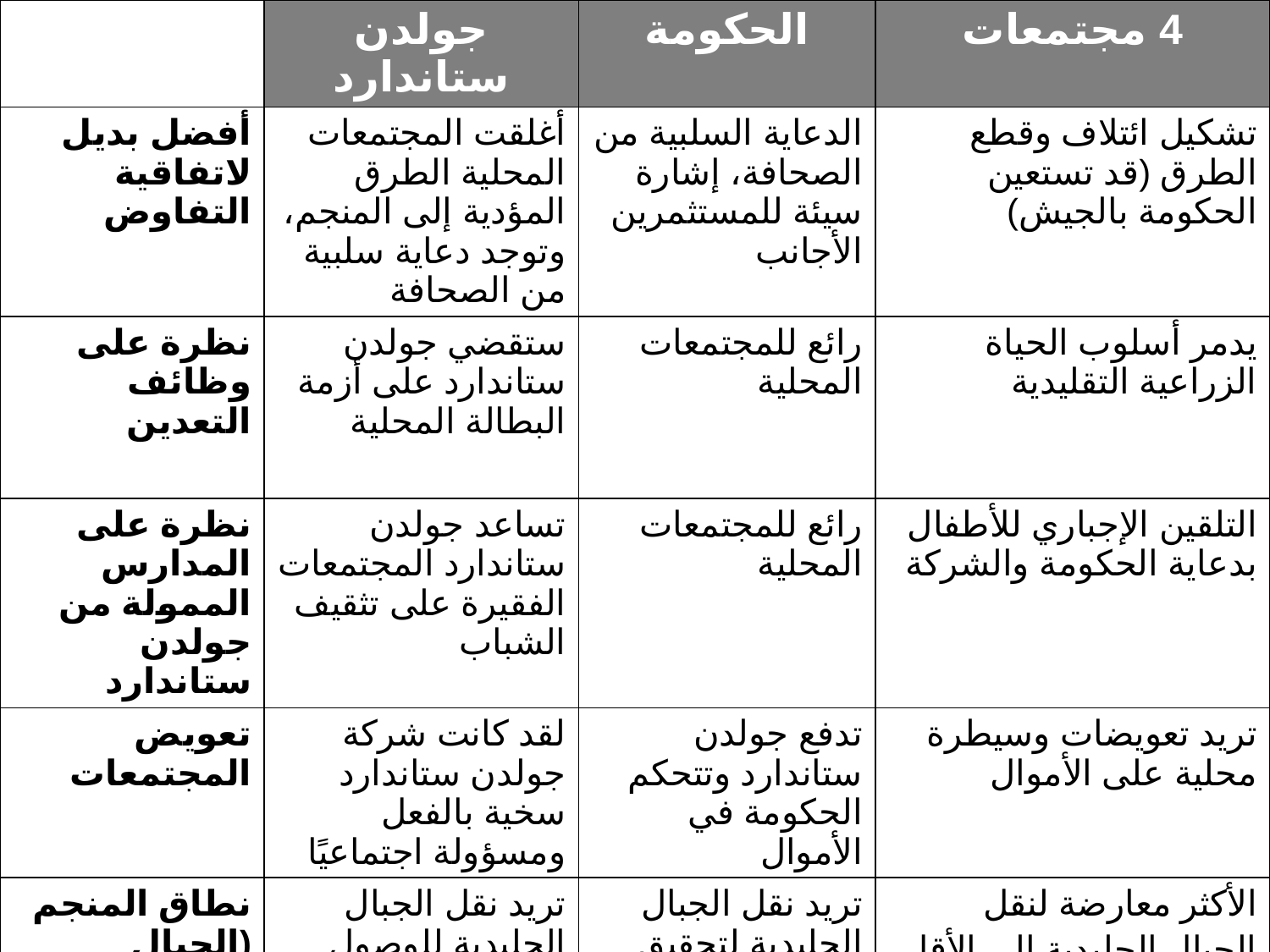

|  | جولدن ستاندارد | الحكومة | 4 مجتمعات |
| --- | --- | --- | --- |
| أفضل بديل لاتفاقية التفاوض | أغلقت المجتمعات المحلية الطرق المؤدية إلى المنجم، وتوجد دعاية سلبية من الصحافة | الدعاية السلبية من الصحافة، إشارة سيئة للمستثمرين الأجانب | تشكيل ائتلاف وقطع الطرق (قد تستعين الحكومة بالجيش) |
| نظرة على وظائف التعدين | ستقضي جولدن ستاندارد على أزمة البطالة المحلية | رائع للمجتمعات المحلية | يدمر أسلوب الحياة الزراعية التقليدية |
| نظرة على المدارس الممولة من جولدن ستاندارد | تساعد جولدن ستاندارد المجتمعات الفقيرة على تثقيف الشباب | رائع للمجتمعات المحلية | التلقين الإجباري للأطفال بدعاية الحكومة والشركة |
| تعويض المجتمعات | لقد كانت شركة جولدن ستاندارد سخية بالفعل ومسؤولة اجتماعيًا | تدفع جولدن ستاندارد وتتحكم الحكومة في الأموال | تريد تعويضات وسيطرة محلية على الأموال |
| نطاق المنجم (الجبال الجليدية المتحركة) | تريد نقل الجبال الجليدية للوصول إلى رواسب الذهب | تريد نقل الجبال الجليدية لتحقيق أقصى نسبة من عائدات الحكومة | الأكثر معارضة لنقل الجبال الجليدية إلى الأقل معارضة: فالينويفو، بارايسو، تاتشيتو، ألتو دي لوسيا |